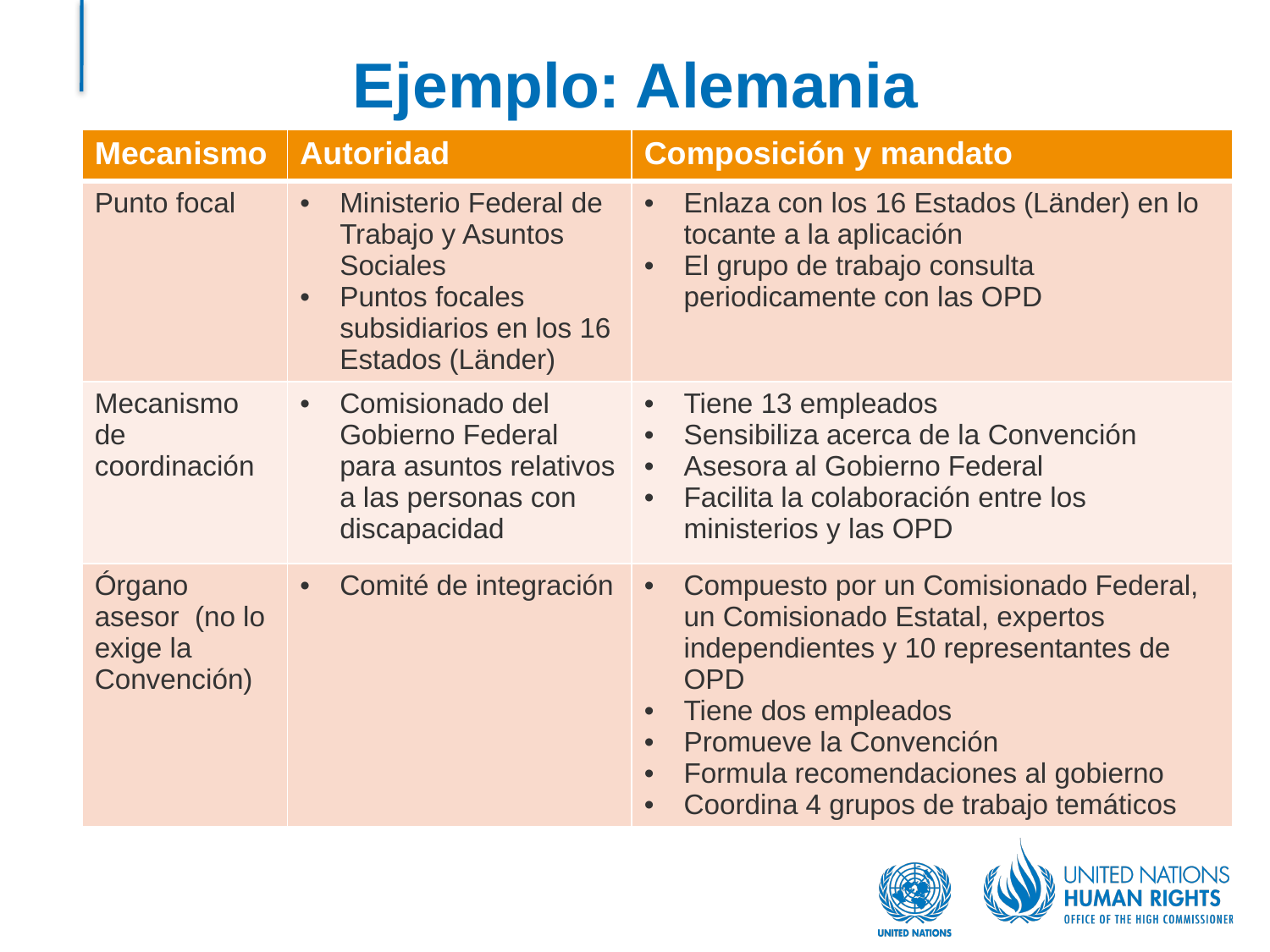

# Ejemplo: Alemania
| Mecanismo | Autoridad | Composición y mandato |
| --- | --- | --- |
| Punto focal | Ministerio Federal de Trabajo y Asuntos Sociales Puntos focales subsidiarios en los 16 Estados (Länder) | Enlaza con los 16 Estados (Länder) en lo tocante a la aplicación El grupo de trabajo consulta periodicamente con las OPD |
| Mecanismo de coordinación | Comisionado del Gobierno Federal para asuntos relativos a las personas con discapacidad | Tiene 13 empleados Sensibiliza acerca de la Convención Asesora al Gobierno Federal Facilita la colaboración entre los ministerios y las OPD |
| Órgano asesor (no lo exige la Convención) | Comité de integración | Compuesto por un Comisionado Federal, un Comisionado Estatal, expertos independientes y 10 representantes de OPD Tiene dos empleados Promueve la Convención Formula recomendaciones al gobierno Coordina 4 grupos de trabajo temáticos |